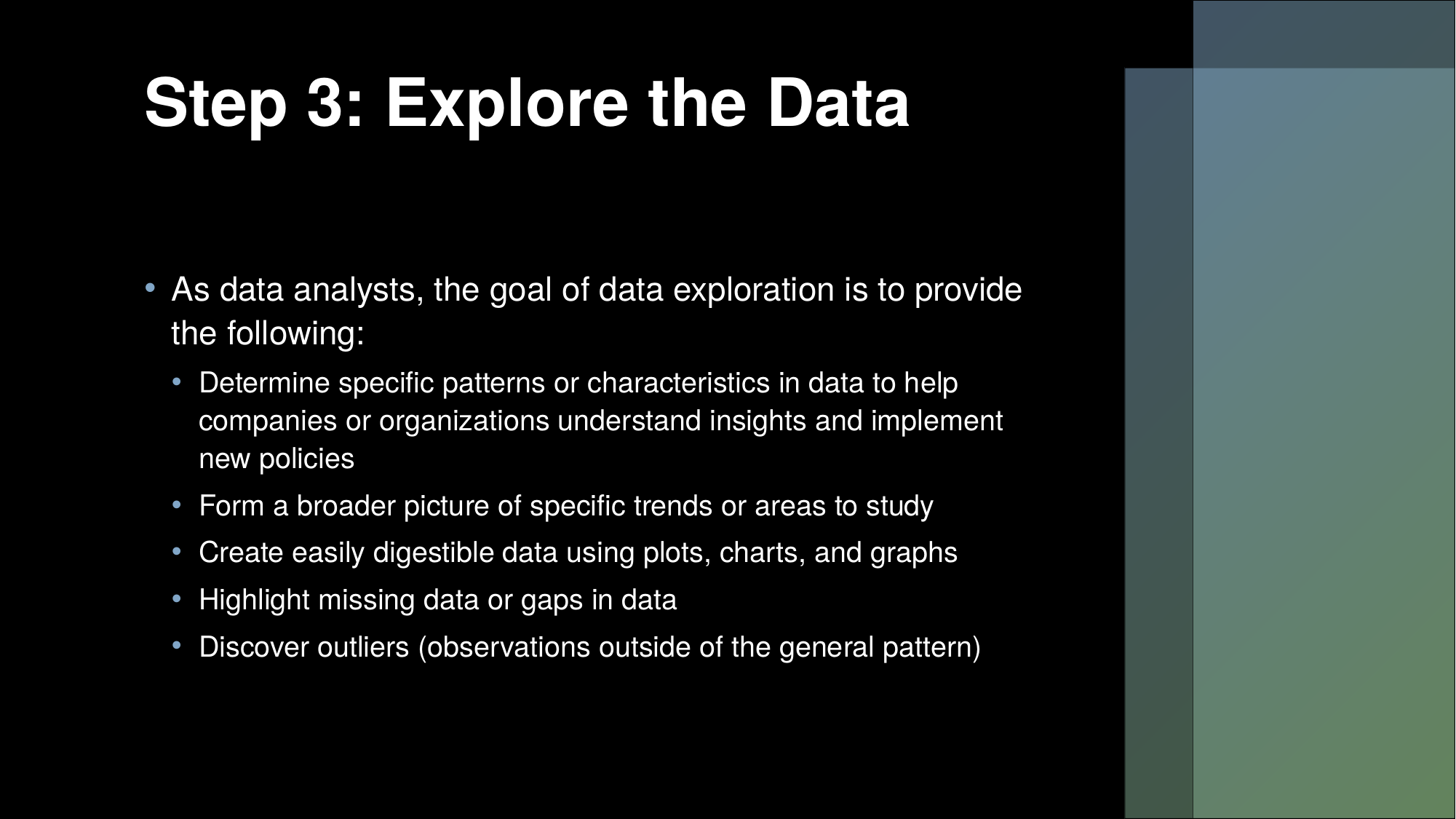

# Step 3: Explore the Data

As data analysts, the goal of data exploration is to provide the following:
Determine specific patterns or characteristics in data to help companies or organizations understand insights and implement new policies
Form a broader picture of specific trends or areas to study
Create easily digestible data using plots, charts, and graphs
Highlight missing data or gaps in data
Discover outliers (observations outside of the general pattern)